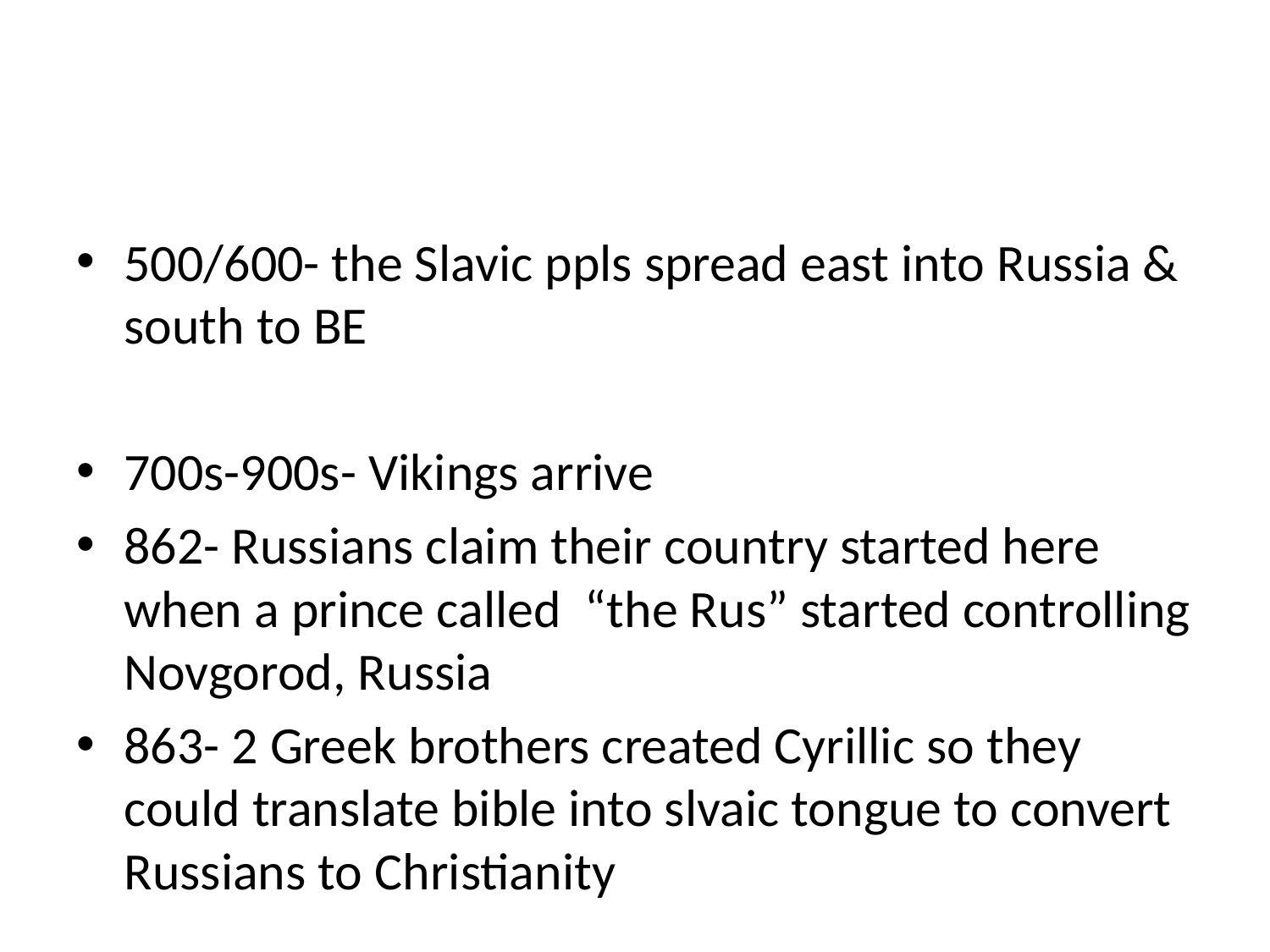

#
500/600- the Slavic ppls spread east into Russia & south to BE

700s-900s- Vikings arrive
862- Russians claim their country started here when a prince called  “the Rus” started controlling Novgorod, Russia
863- 2 Greek brothers created Cyrillic so they could translate bible into slvaic tongue to convert Russians to Christianity